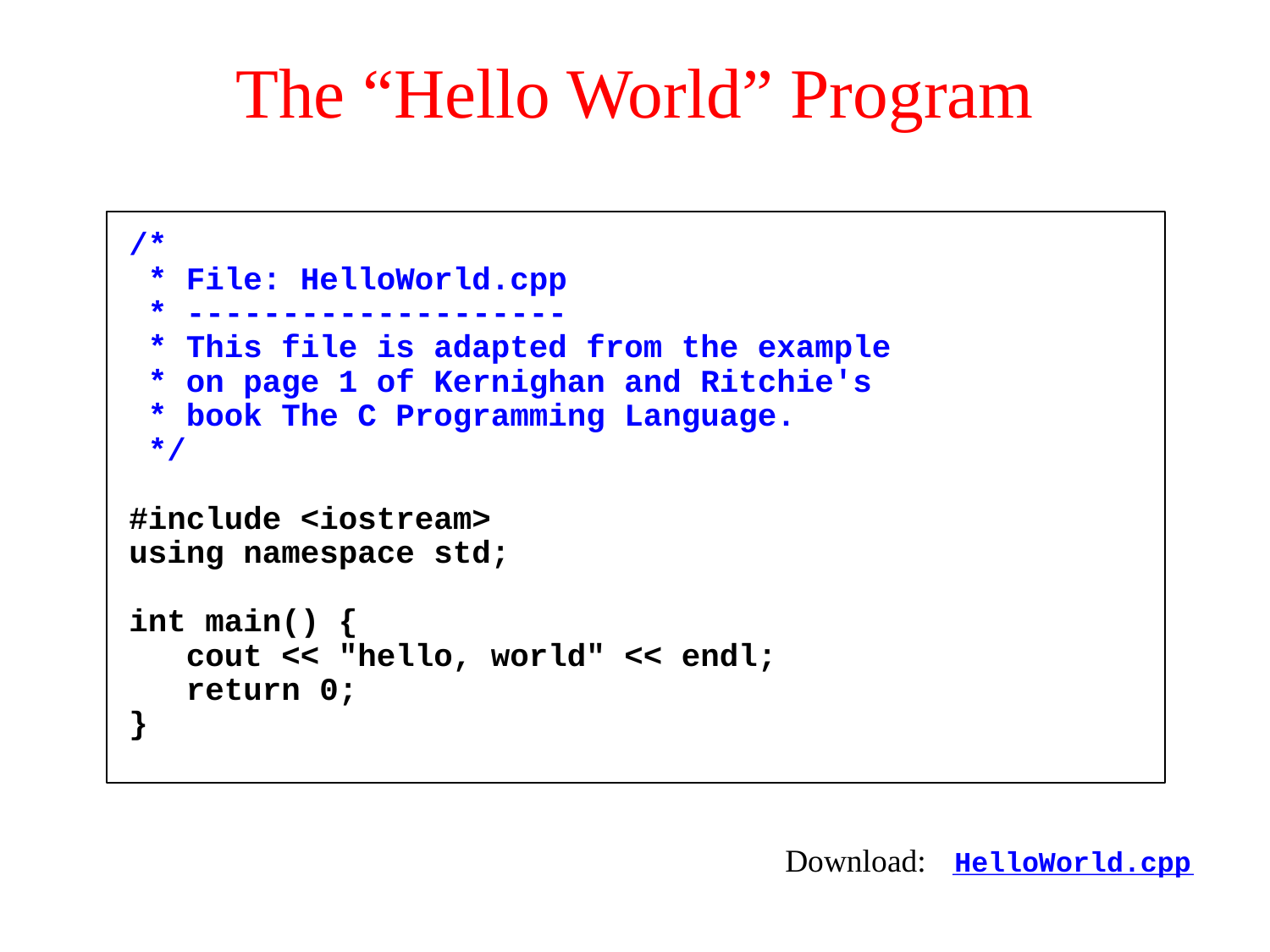

# The “Hello World” Program

/*
 * File: HelloWorld.cpp
 * --------------------
 * This file is adapted from the example
 * on page 1 of Kernighan and Ritchie's
 * book The C Programming Language.
 */

#include <iostream>
using namespace std;

int main() {
   cout << "hello, world" << endl;
   return 0;
}

Download:
HelloWorld.cpp